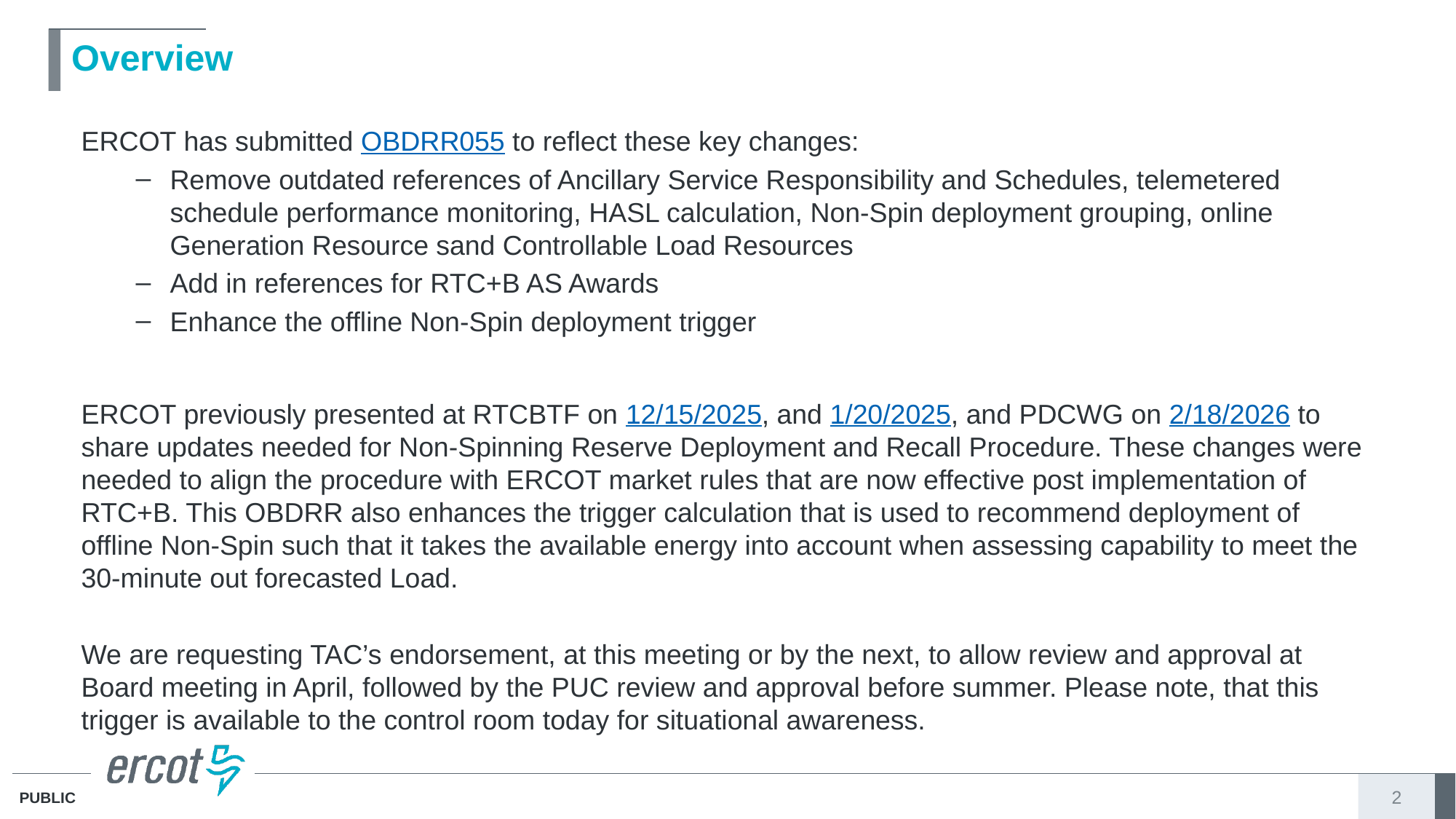

# Overview
ERCOT has submitted OBDRR055 to reflect these key changes:
Remove outdated references of Ancillary Service Responsibility and Schedules, telemetered schedule performance monitoring, HASL calculation, Non-Spin deployment grouping, online Generation Resource sand Controllable Load Resources
Add in references for RTC+B AS Awards
Enhance the offline Non-Spin deployment trigger

ERCOT previously presented at RTCBTF on 12/15/2025, and 1/20/2025, and PDCWG on 2/18/2026 to share updates needed for Non-Spinning Reserve Deployment and Recall Procedure. These changes were needed to align the procedure with ERCOT market rules that are now effective post implementation of RTC+B. This OBDRR also enhances the trigger calculation that is used to recommend deployment of offline Non-Spin such that it takes the available energy into account when assessing capability to meet the 30-minute out forecasted Load.

We are requesting TAC’s endorsement, at this meeting or by the next, to allow review and approval at Board meeting in April, followed by the PUC review and approval before summer. Please note, that this trigger is available to the control room today for situational awareness.
2